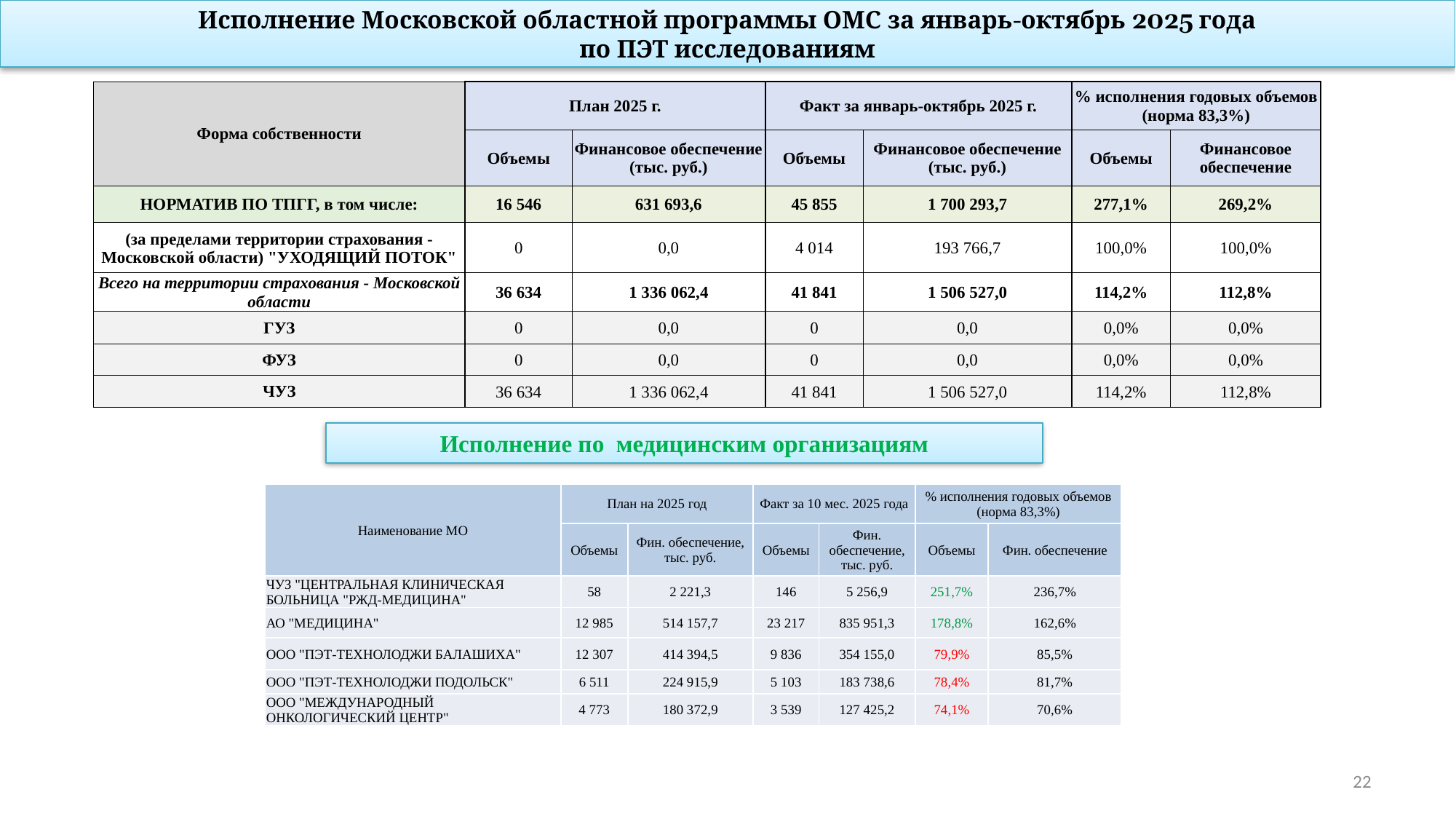

# Исполнение Московской областной программы ОМС за январь-октябрь 2025 года по ПЭТ исследованиям
| Форма собственности | План 2025 г. |  | Факт за январь-октябрь 2025 г. |  | % исполнения годовых объемов (норма 83,3%) |  |
| --- | --- | --- | --- | --- | --- | --- |
|  | Объемы | Финансовое обеспечение (тыс. руб.) | Объемы | Финансовое обеспечение (тыс. руб.) | Объемы | Финансовое обеспечение |
| НОРМАТИВ ПО ТПГГ, в том числе: | 16 546 | 631 693,6 | 45 855 | 1 700 293,7 | 277,1% | 269,2% |
| (за пределами территории страхования - Московской области) "УХОДЯЩИЙ ПОТОК" | 0 | 0,0 | 4 014 | 193 766,7 | 100,0% | 100,0% |
| Всего на территории страхования - Московской области | 36 634 | 1 336 062,4 | 41 841 | 1 506 527,0 | 114,2% | 112,8% |
| ГУЗ | 0 | 0,0 | 0 | 0,0 | 0,0% | 0,0% |
| ФУЗ | 0 | 0,0 | 0 | 0,0 | 0,0% | 0,0% |
| ЧУЗ | 36 634 | 1 336 062,4 | 41 841 | 1 506 527,0 | 114,2% | 112,8% |
Исполнение по  медицинским организациям
| Наименование МО | План на 2025 год |  | Факт за 10 мес. 2025 года |  | % исполнения годовых объемов (норма 83,3%) |  |
| --- | --- | --- | --- | --- | --- | --- |
|  | Объемы | Фин. обеспечение, тыс. руб. | Объемы | Фин. обеспечение, тыс. руб. | Объемы | Фин. обеспечение |
| ЧУЗ "ЦЕНТРАЛЬНАЯ КЛИНИЧЕСКАЯ БОЛЬНИЦА "РЖД-МЕДИЦИНА" | 58 | 2 221,3 | 146 | 5 256,9 | 251,7% | 236,7% |
| АО "МЕДИЦИНА" | 12 985 | 514 157,7 | 23 217 | 835 951,3 | 178,8% | 162,6% |
| ООО "ПЭТ-ТЕХНОЛОДЖИ БАЛАШИХА" | 12 307 | 414 394,5 | 9 836 | 354 155,0 | 79,9% | 85,5% |
| ООО "ПЭТ-ТЕХНОЛОДЖИ ПОДОЛЬСК" | 6 511 | 224 915,9 | 5 103 | 183 738,6 | 78,4% | 81,7% |
| ООО "МЕЖДУНАРОДНЫЙ ОНКОЛОГИЧЕСКИЙ ЦЕНТР" | 4 773 | 180 372,9 | 3 539 | 127 425,2 | 74,1% | 70,6% |
22